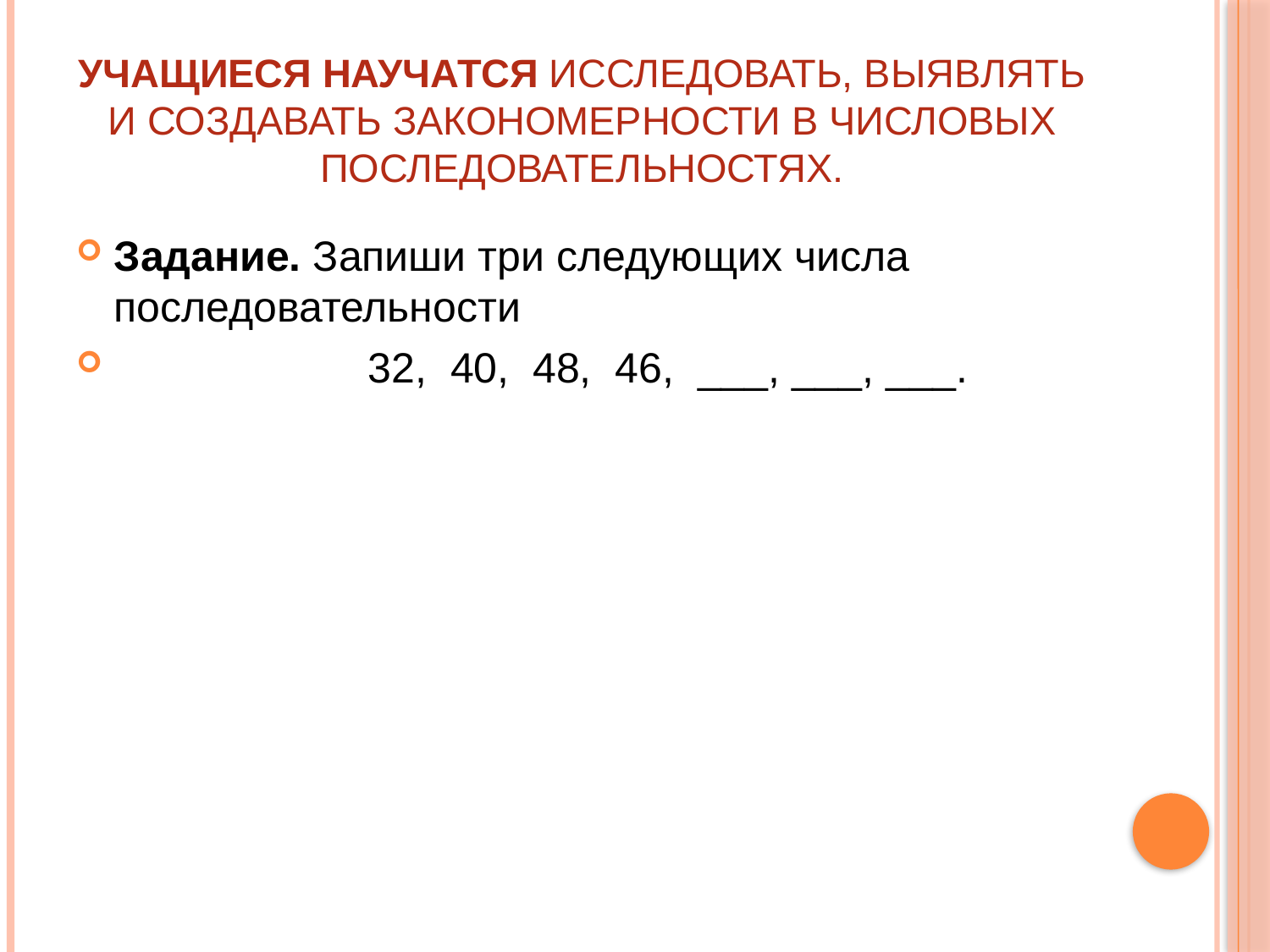

# Учащиеся научатся исследовать, выявлять и создавать закономерности в числовых последовательностях.
Задание. Запиши три следующих числа последовательности
		32,  40,  48,  46,  ___, ___, ___.